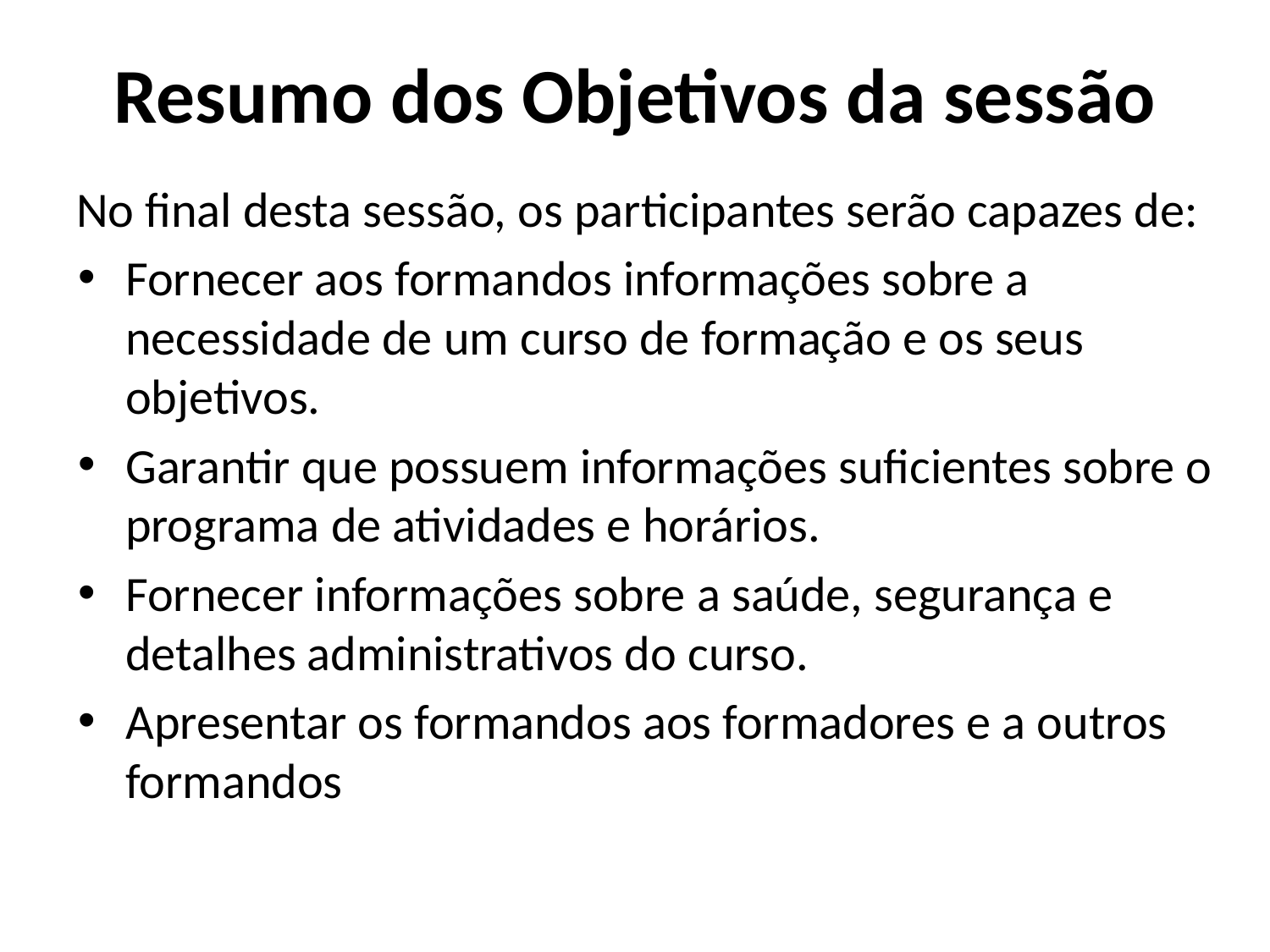

# Resumo dos Objetivos da sessão
No final desta sessão, os participantes serão capazes de:
Fornecer aos formandos informações sobre a necessidade de um curso de formação e os seus objetivos.
Garantir que possuem informações suficientes sobre o programa de atividades e horários.
Fornecer informações sobre a saúde, segurança e detalhes administrativos do curso.
Apresentar os formandos aos formadores e a outros formandos